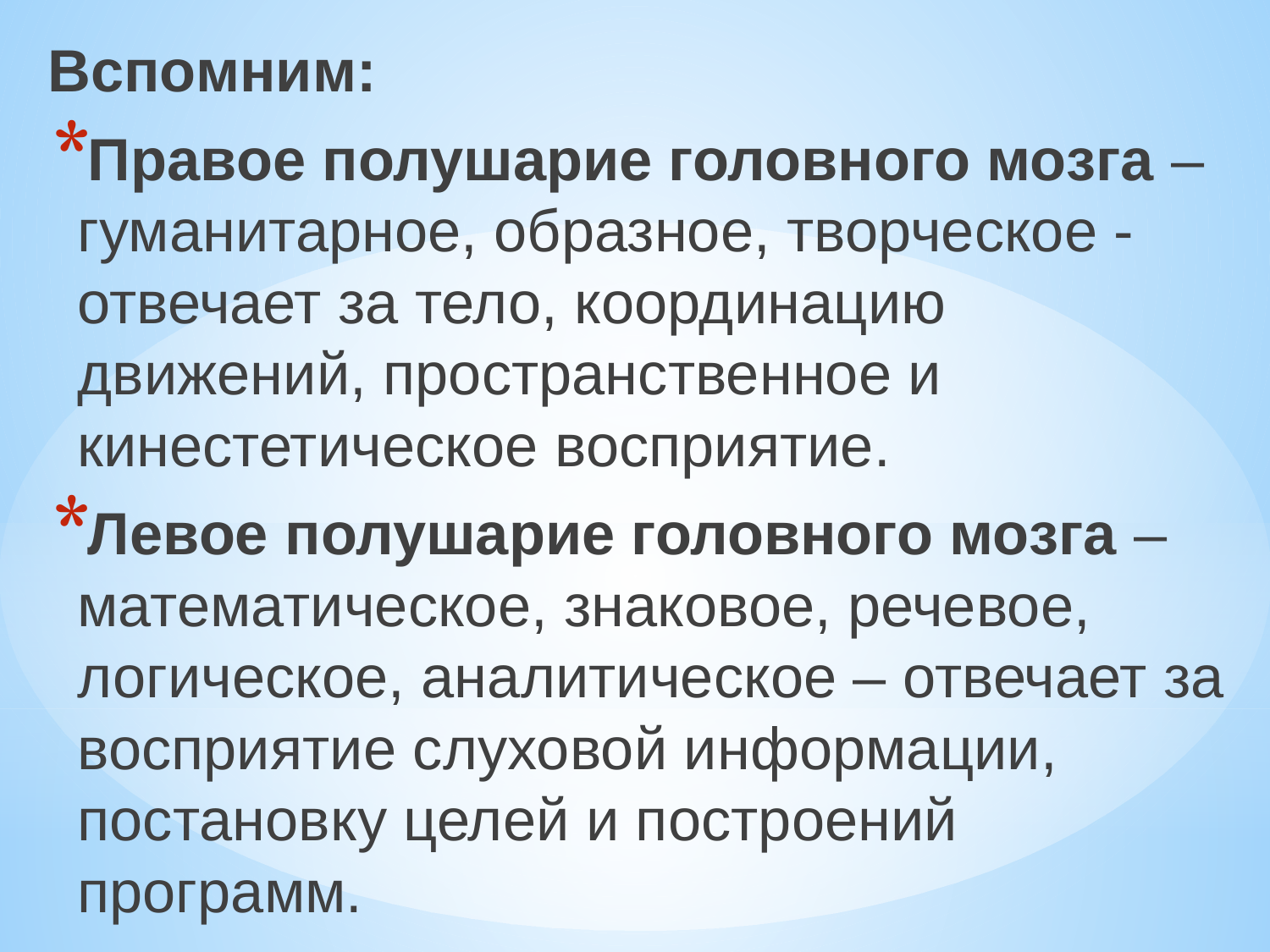

Вспомним:
Правое полушарие головного мозга – гуманитарное, образное, творческое - отвечает за тело, координацию движений, пространственное и кинестетическое восприятие.
Левое полушарие головного мозга – математическое, знаковое, речевое, логическое, аналитическое – отвечает за восприятие слуховой информации, постановку целей и построений программ.